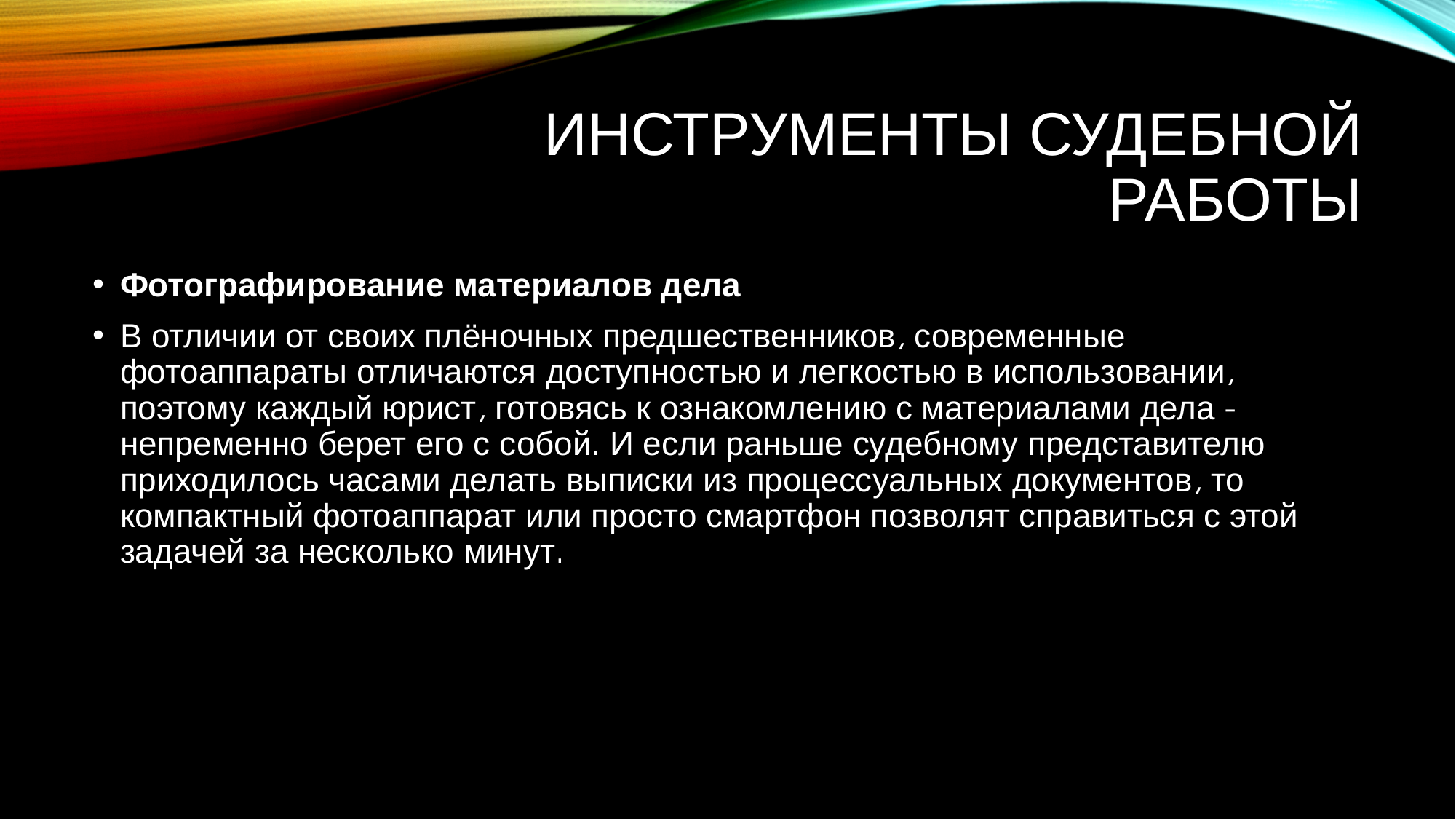

# Инструменты судебной работы
Фотографирование материалов дела
В отличии от своих плёночных предшественников, современные фотоаппараты отличаются доступностью и легкостью в использовании, поэтому каждый юрист, готовясь к ознакомлению с материалами дела - непременно берет его с собой. И если раньше судебному представителю приходилось часами делать выписки из процессуальных документов, то компактный фотоаппарат или просто смартфон позволят справиться с этой задачей за несколько минут.